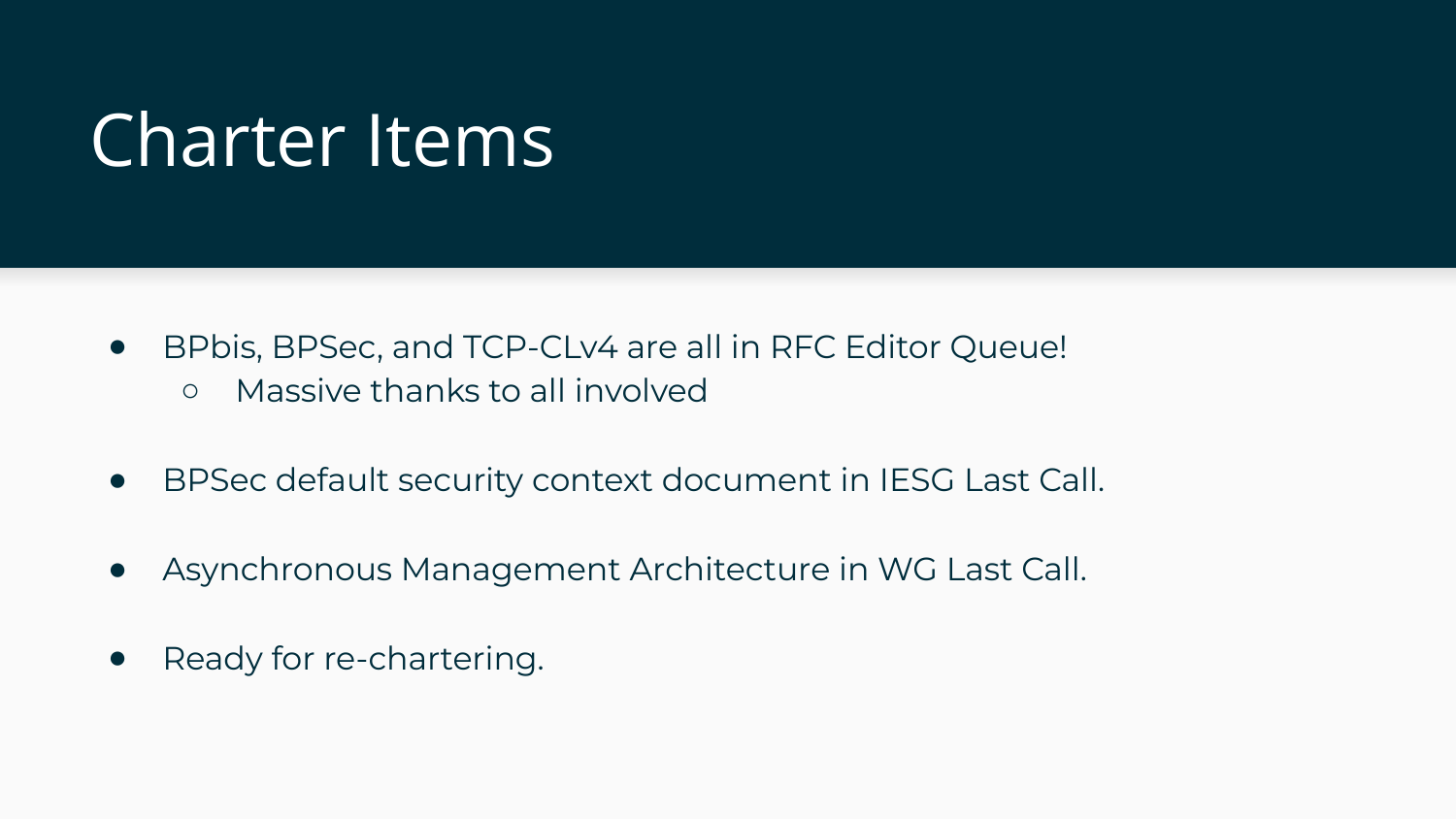

# Charter Items
BPbis, BPSec, and TCP-CLv4 are all in RFC Editor Queue!
Massive thanks to all involved

BPSec default security context document in IESG Last Call.

Asynchronous Management Architecture in WG Last Call.

Ready for re-chartering.